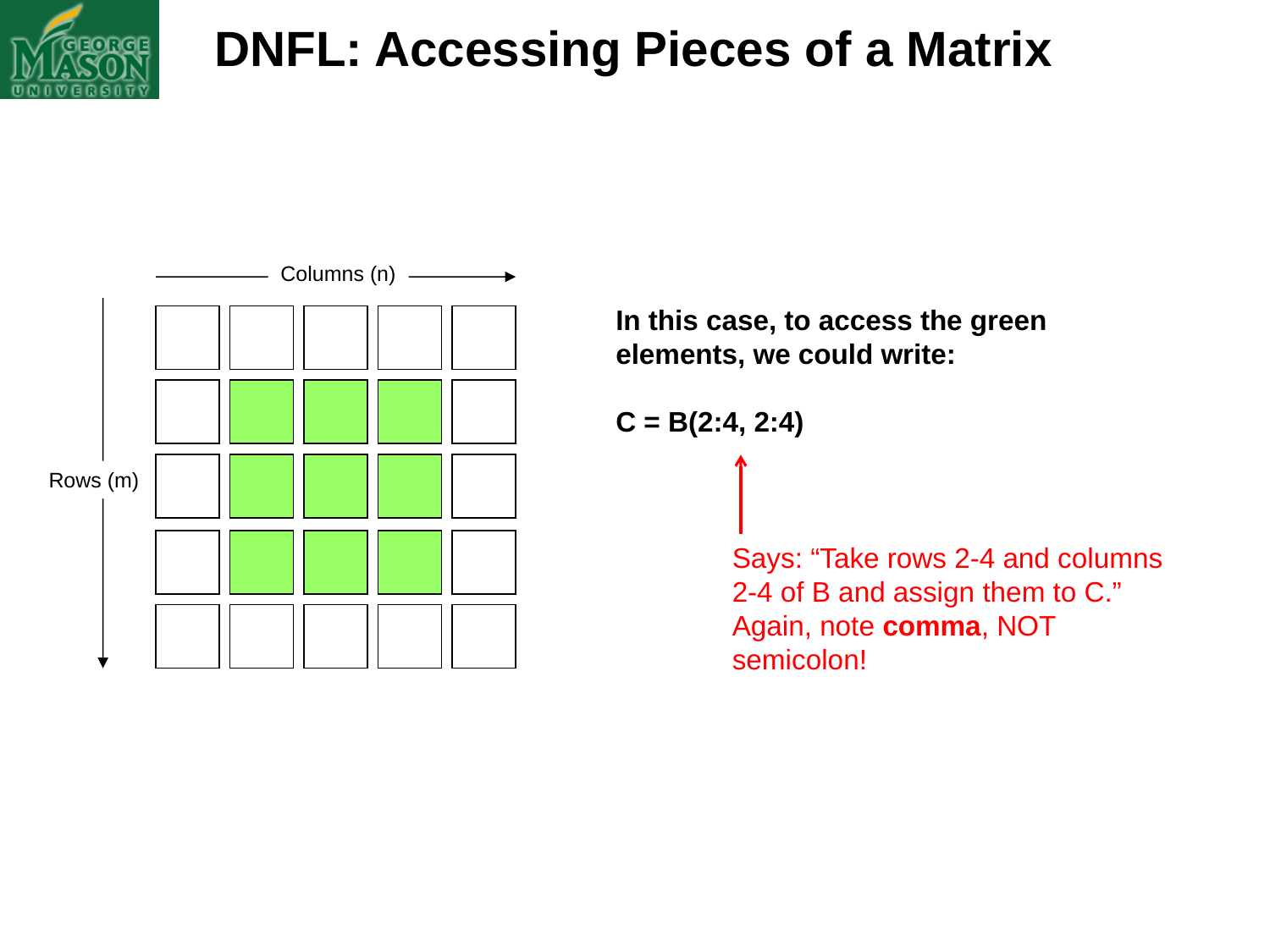

DNFL: Accessing Pieces of a Matrix
Columns (n)

In this case, to access the green elements, we could write:

C = B(2:4, 2:4)

Rows (m)

Says: “Take rows 2-4 and columns 2-4 of B and assign them to C.”  Again, note comma, NOT semicolon!